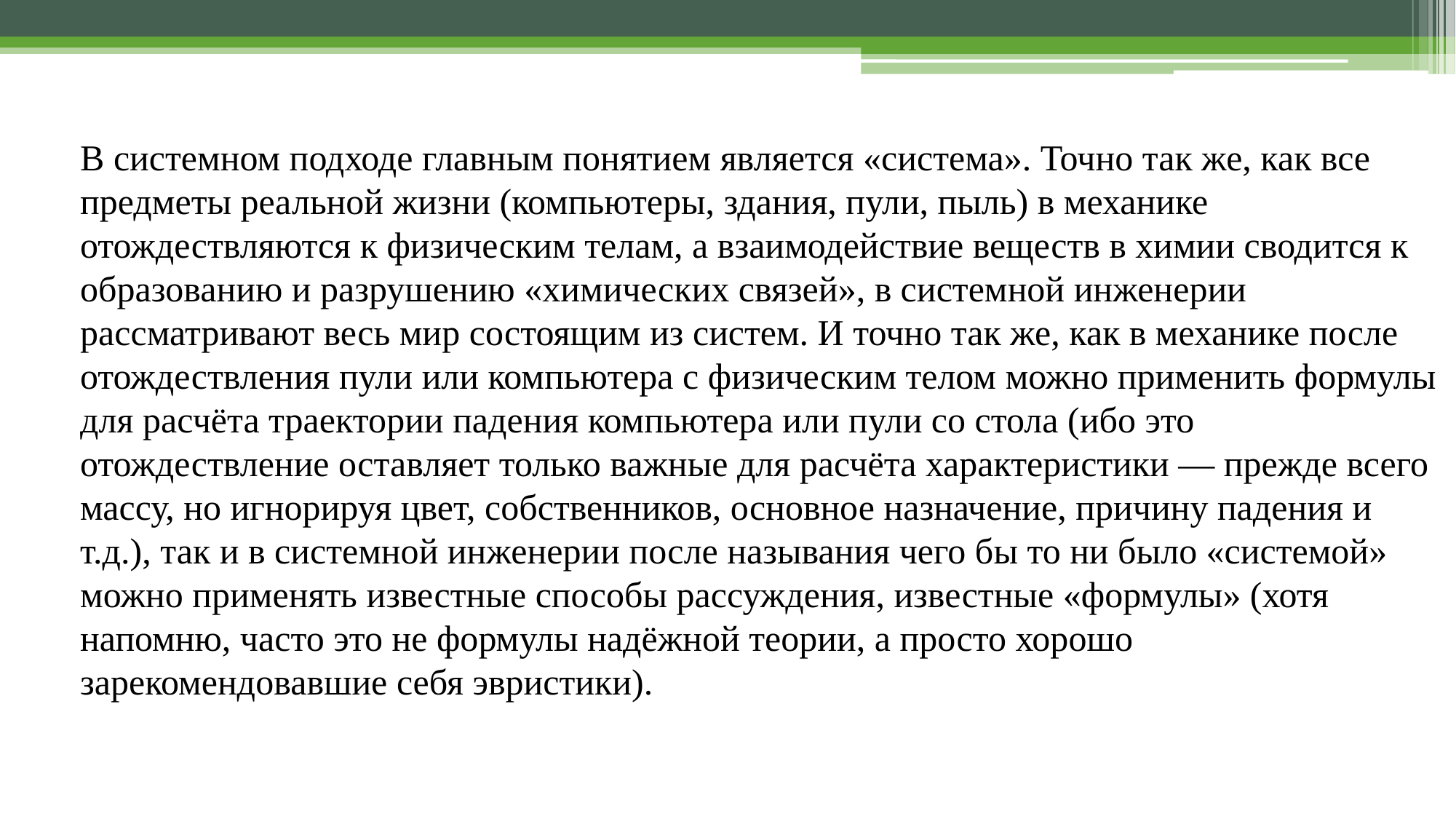

В системном подходе главным понятием является «система». Точно так же, как все предметы реальной жизни (компьютеры, здания, пули, пыль) в механике отождествляются к физическим телам, а взаимодействие веществ в химии сводится к образованию и разрушению «химических связей», в системной инженерии рассматривают весь мир состоящим из систем. И точно так же, как в механике после отождествления пули или компьютера с физическим телом можно применить формулы для расчёта траектории падения компьютера или пули со стола (ибо это отождествление оставляет только важные для расчёта характеристики — прежде всего массу, но игнорируя цвет, собственников, основное назначение, причину падения и т.д.), так и в системной инженерии после называния чего бы то ни было «системой» можно применять известные способы рассуждения, известные «формулы» (хотя напомню, часто это не формулы надёжной теории, а просто хорошо зарекомендовавшие себя эвристики).